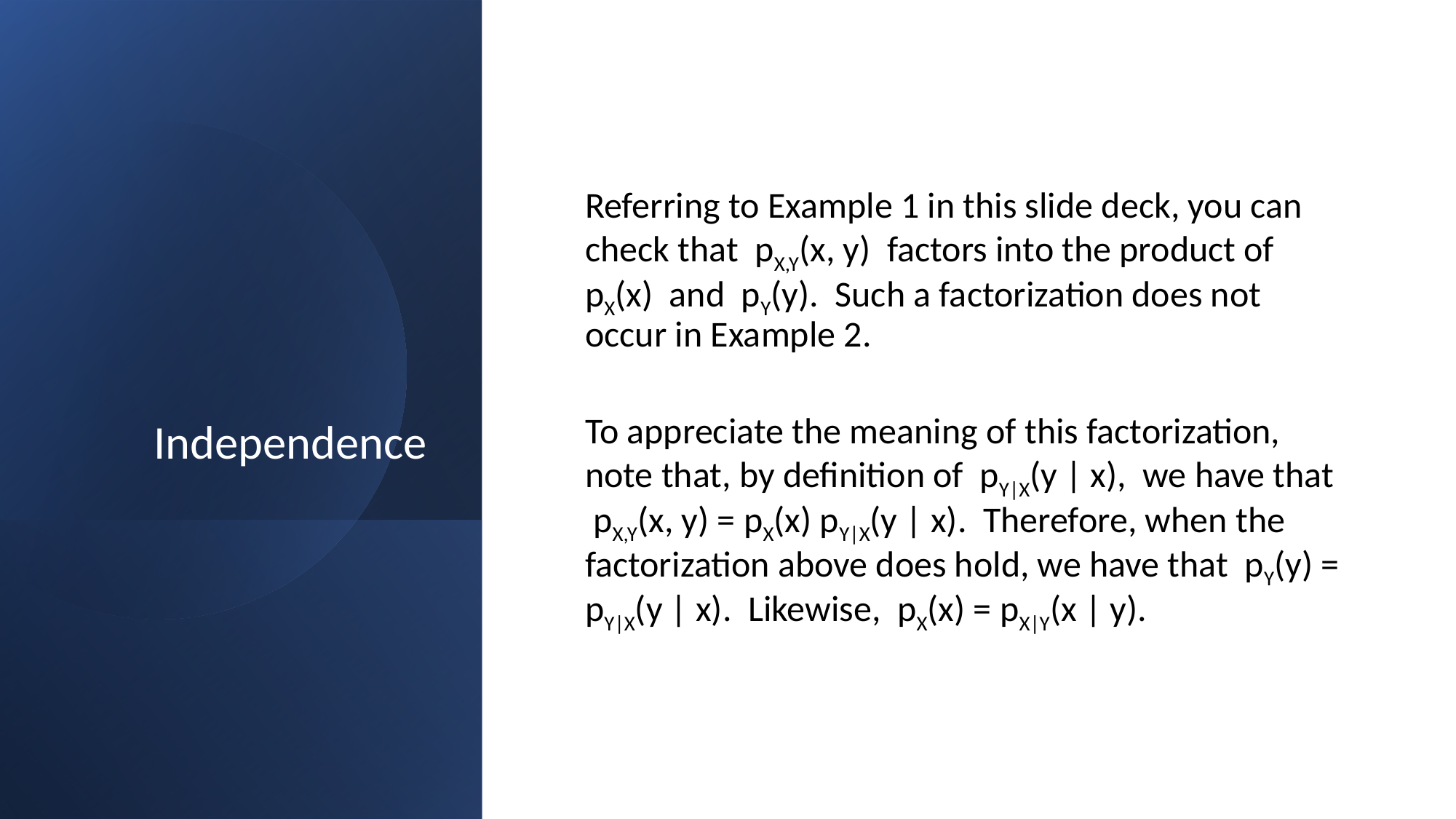

# Independence
Referring to Example 1 in this slide deck, you can check that  pX,Y(x, y)  factors into the product of  pX(x)  and  pY(y).  Such a factorization does not occur in Example 2.

To appreciate the meaning of this factorization, note that, by definition of  pY|X(y | x),  we have that   pX,Y(x, y) = pX(x) pY|X(y | x).  Therefore, when the factorization above does hold, we have that  pY(y) = pY|X(y | x).  Likewise,  pX(x) = pX|Y(x | y).